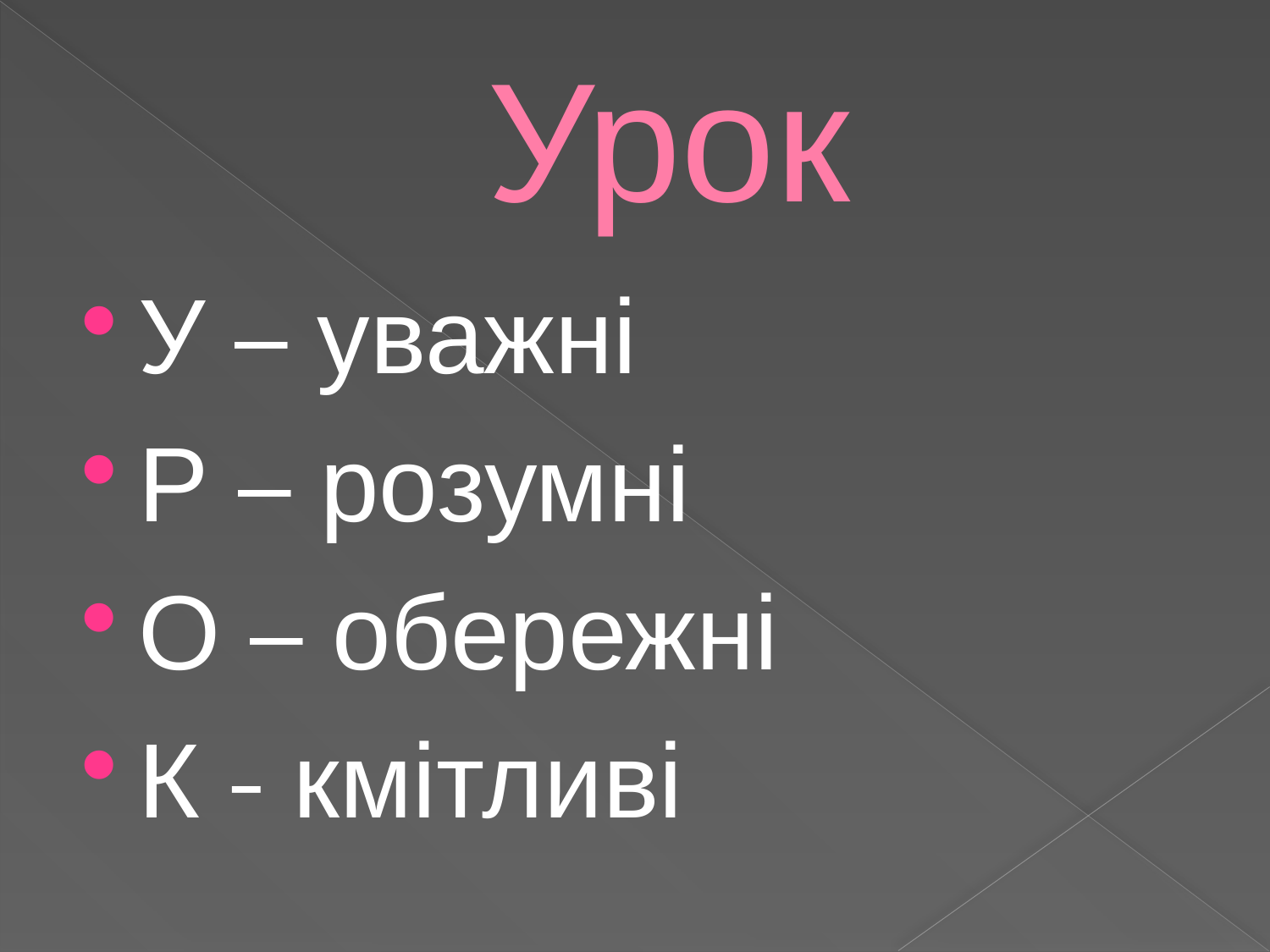

# Урок
У – уважні
Р – розумні
О – обережні
К - кмітливі